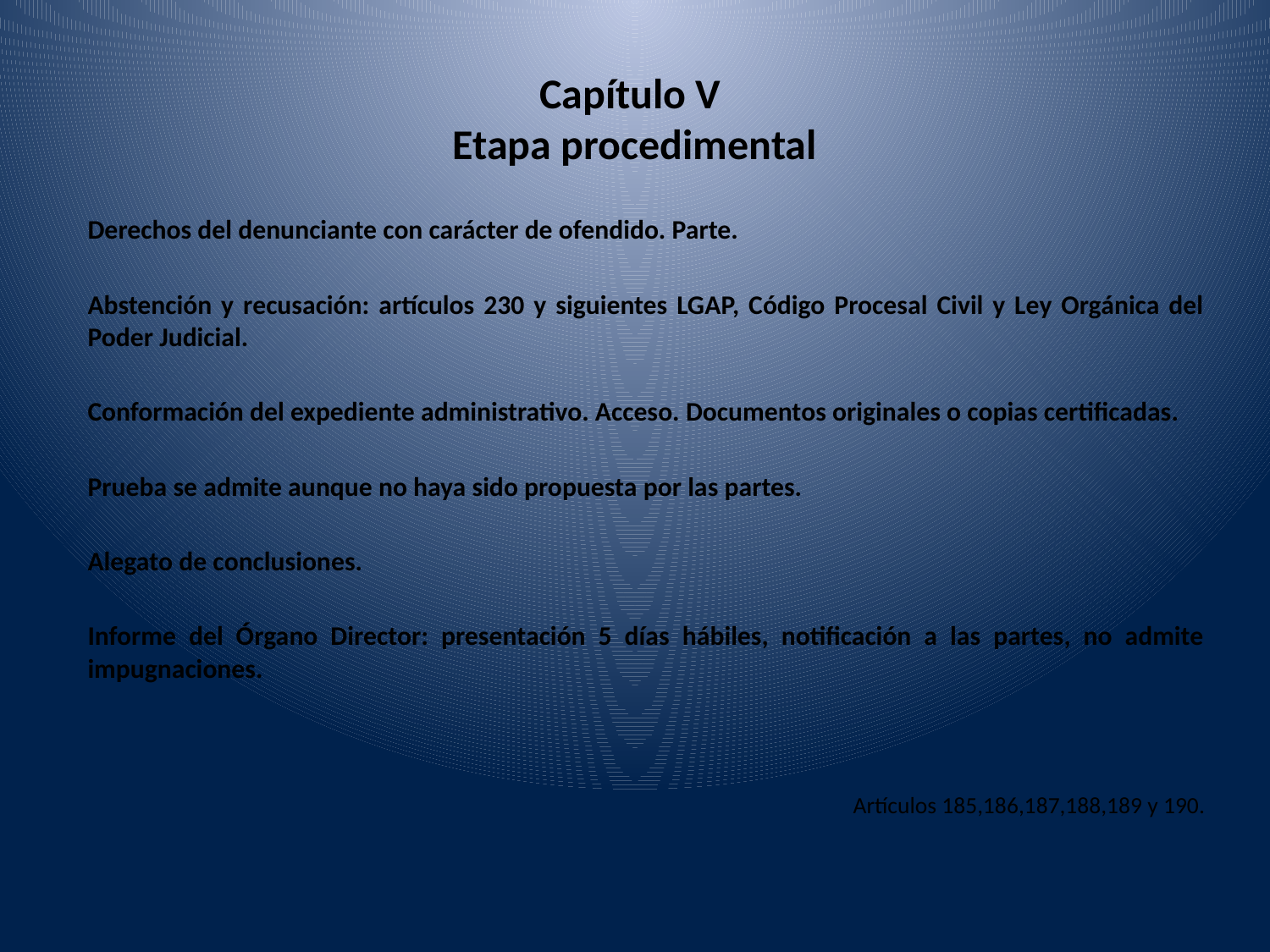

# Capítulo V Etapa procedimental
Derechos del denunciante con carácter de ofendido. Parte.

Abstención y recusación: artículos 230 y siguientes LGAP, Código Procesal Civil y Ley Orgánica del Poder Judicial.

Conformación del expediente administrativo. Acceso. Documentos originales o copias certificadas.

Prueba se admite aunque no haya sido propuesta por las partes.

Alegato de conclusiones.

Informe del Órgano Director: presentación 5 días hábiles, notificación a las partes, no admite impugnaciones.

Artículos 185,186,187,188,189 y 190.